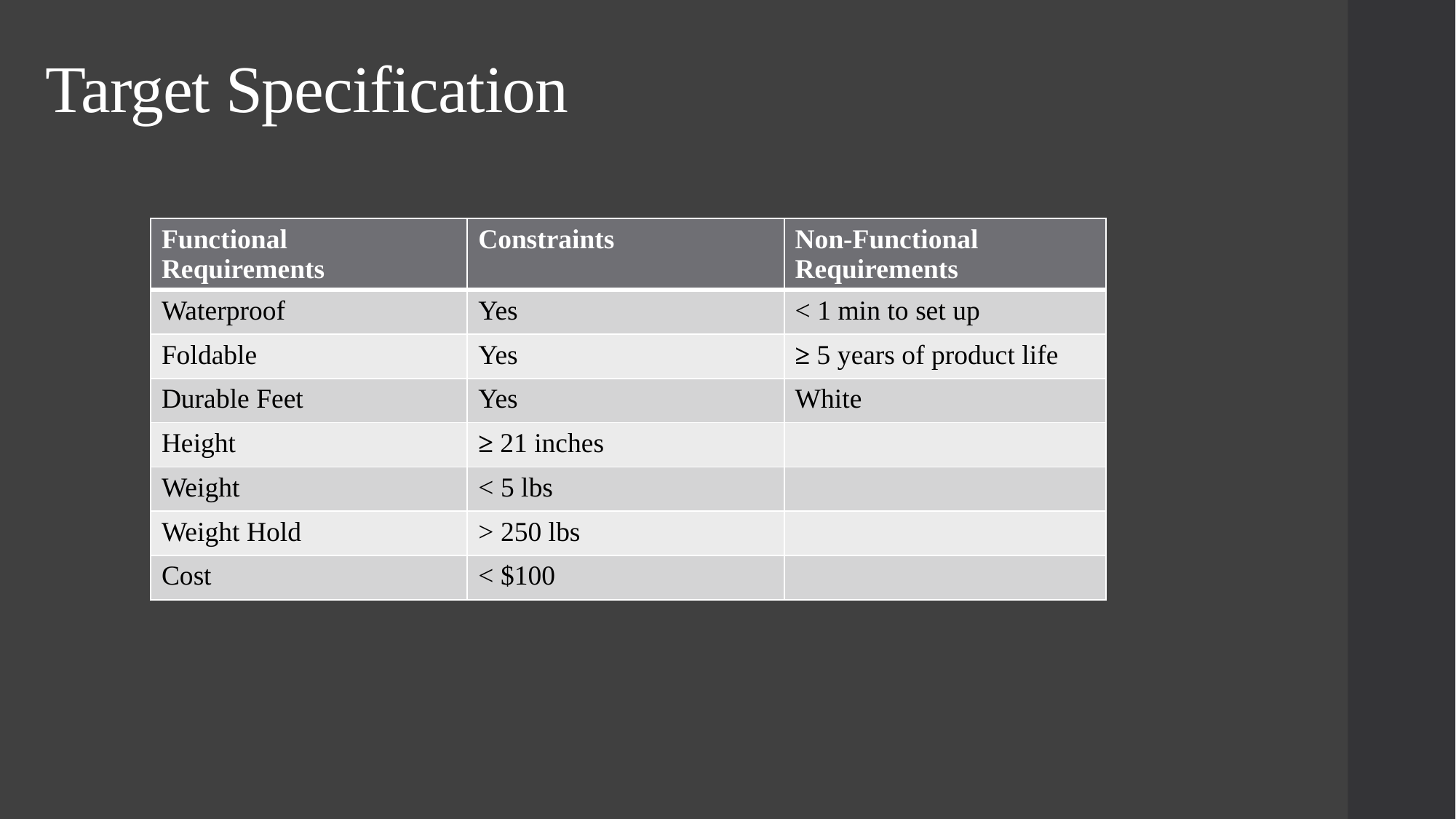

# Target Specification
| Functional Requirements | Constraints | Non-Functional Requirements |
| --- | --- | --- |
| Waterproof | Yes | < 1 min to set up |
| Foldable | Yes | ≥ 5 years of product life |
| Durable Feet | Yes | White |
| Height | ≥ 21 inches |  |
| Weight | < 5 lbs |  |
| Weight Hold | > 250 lbs |  |
| Cost | < $100 |  |